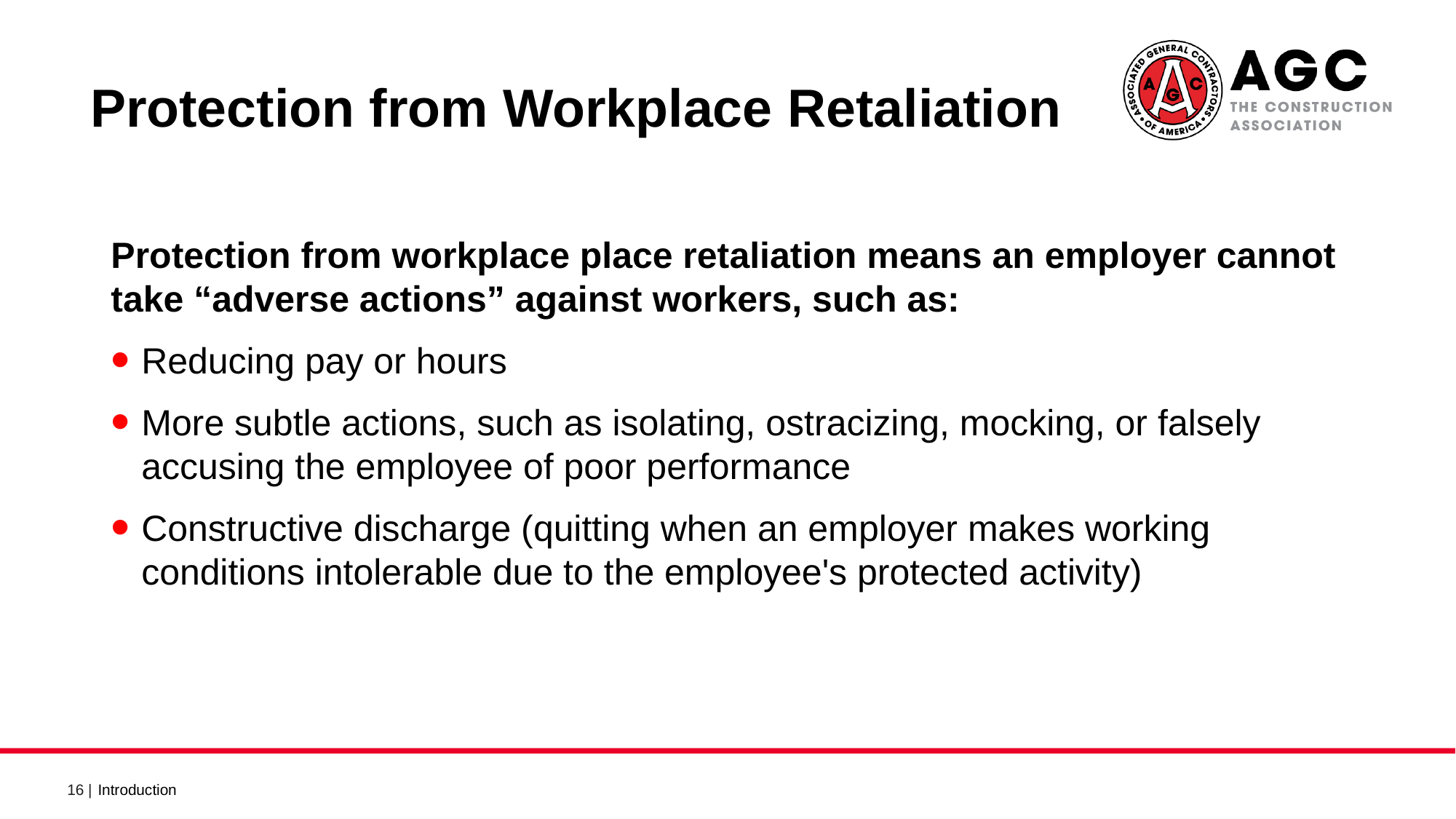

Protection from Workplace Retaliation 3

Protection from workplace place retaliation means an employer cannot take “adverse actions” against workers, such as:
Reducing pay or hours
More subtle actions, such as isolating, ostracizing, mocking, or falsely accusing the employee of poor performance
Constructive discharge (quitting when an employer makes working conditions intolerable due to the employee's protected activity)
Introduction